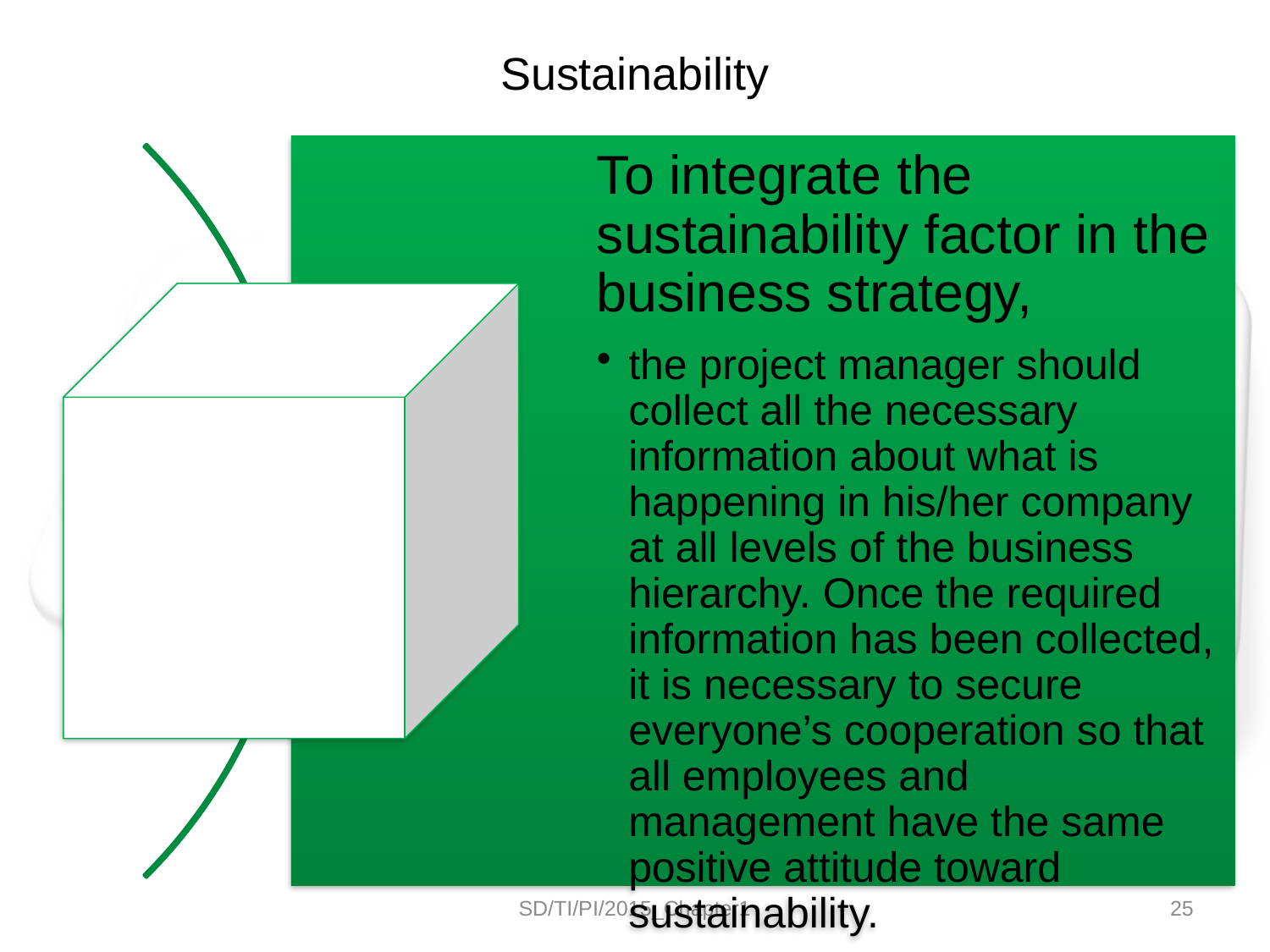

# Sustainability
To integrate the sustainability factor in the business strategy,
the project manager should collect all the necessary information about what is happening in his/her company at all levels of the business hierarchy. Once the required information has been collected, it is necessary to secure everyone’s cooperation so that all employees and management have the same positive attitude toward sustainability.
SD/TI/PI/2015_Chapter1
25